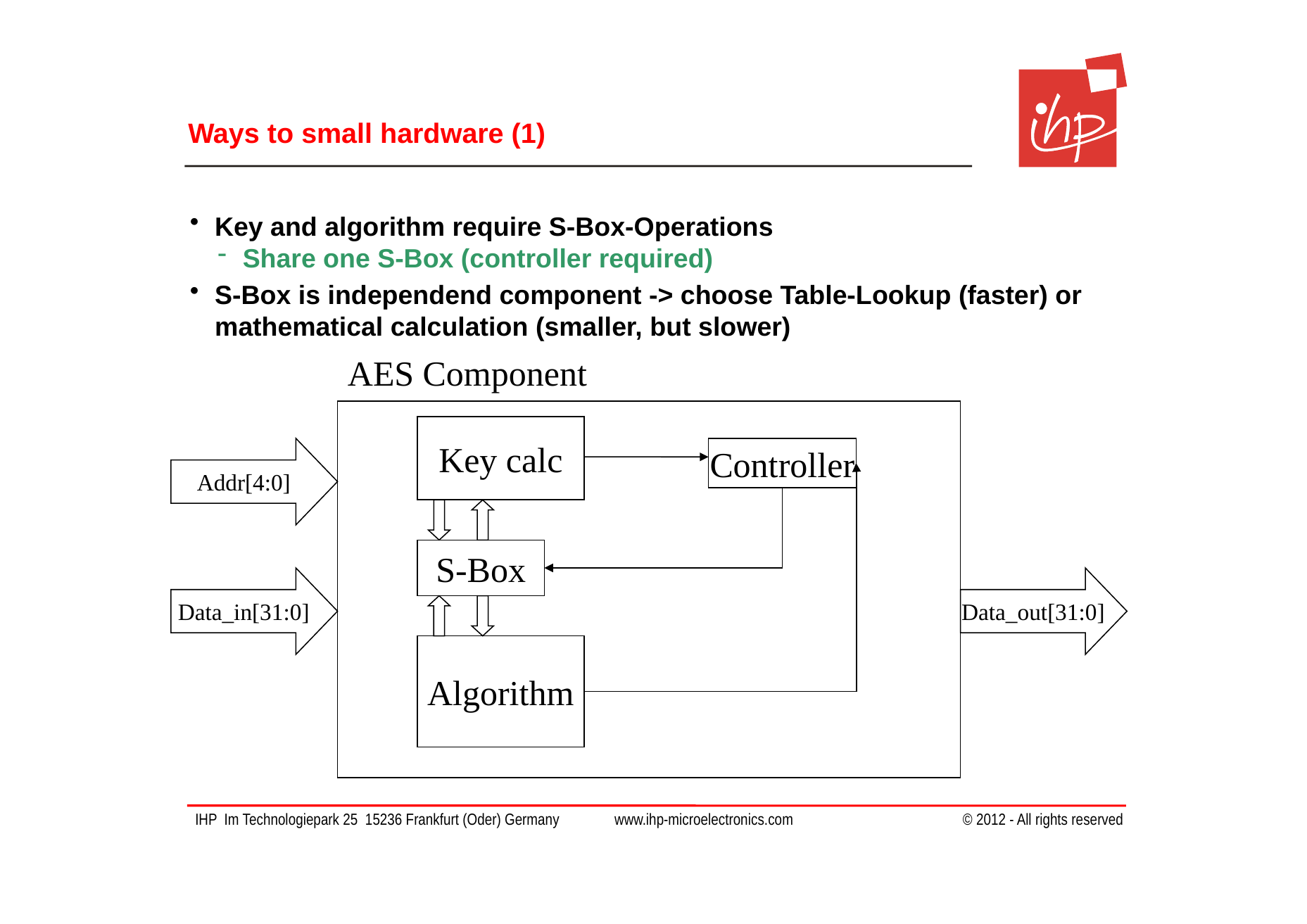

# Ways to small hardware (1)
Key and algorithm require S-Box-Operations
Share one S-Box (controller required)
S-Box is independend component -> choose Table-Lookup (faster) or mathematical calculation (smaller, but slower)

AES Component

Key calc
Addr[4:0]
Controller

S-Box
Data_in[31:0]
Data_out[31:0]

Algorithm